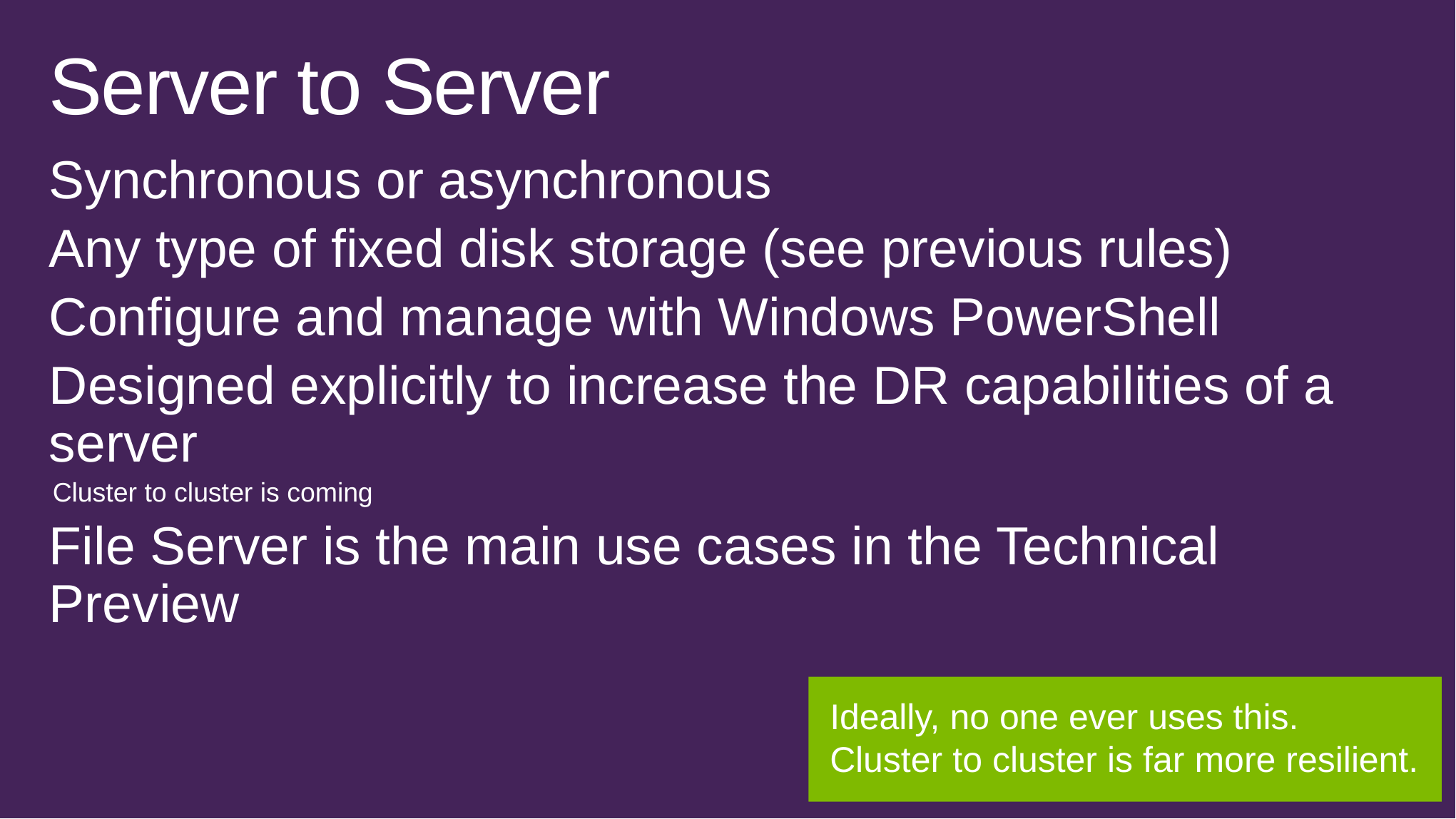

# Server to Server
Synchronous or asynchronous
Any type of fixed disk storage (see previous rules)
Configure and manage with Windows PowerShell
Designed explicitly to increase the DR capabilities of a server
Cluster to cluster is coming
File Server is the main use cases in the Technical Preview

Ideally, no one ever uses this. Cluster to cluster is far more resilient.